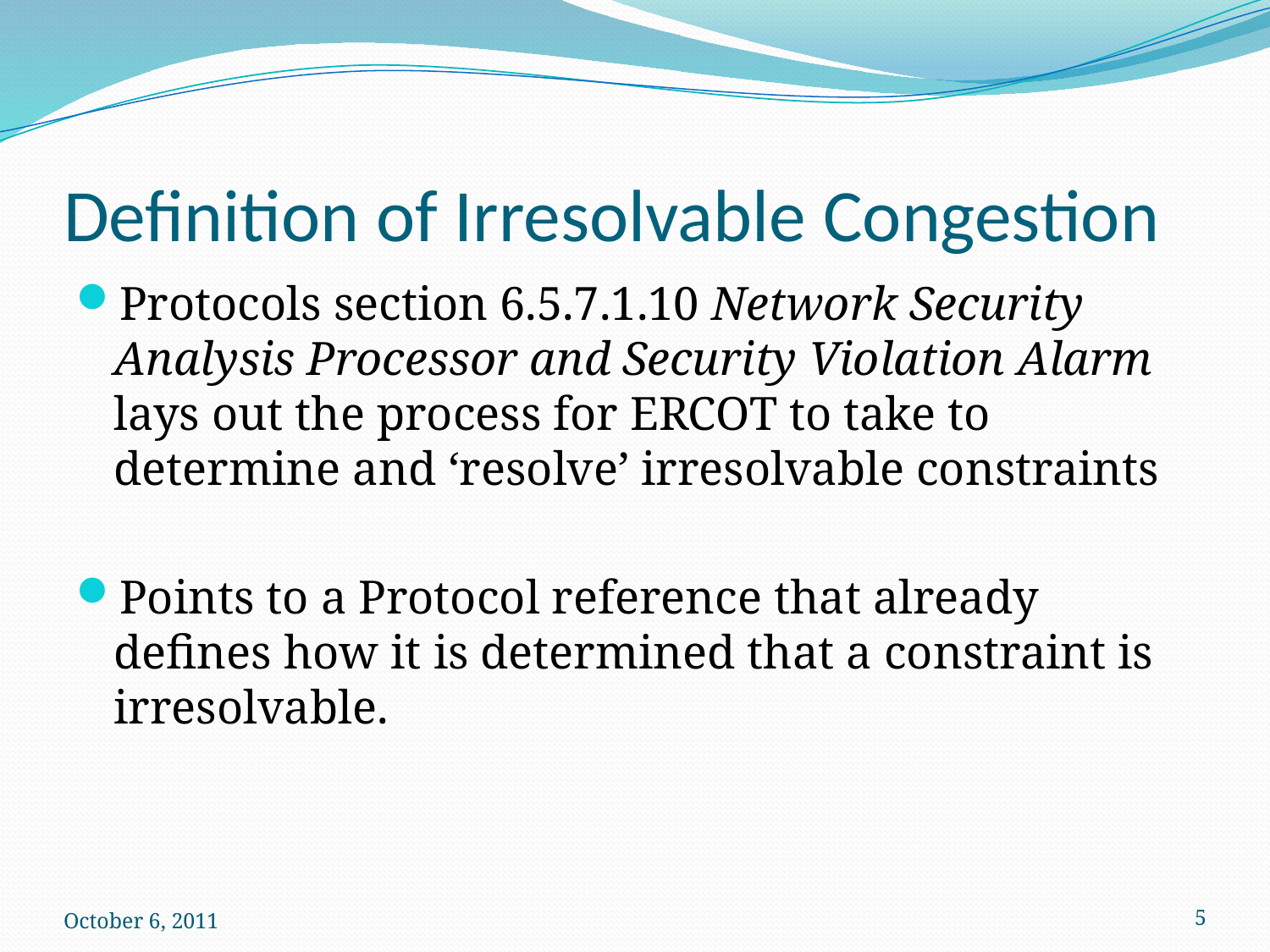

# Definition of Irresolvable Congestion
Protocols section 6.5.7.1.10 Network Security Analysis Processor and Security Violation Alarm lays out the process for ERCOT to take to determine and ‘resolve’ irresolvable constraints

Points to a Protocol reference that already defines how it is determined that a constraint is irresolvable.

October 6, 2011
5